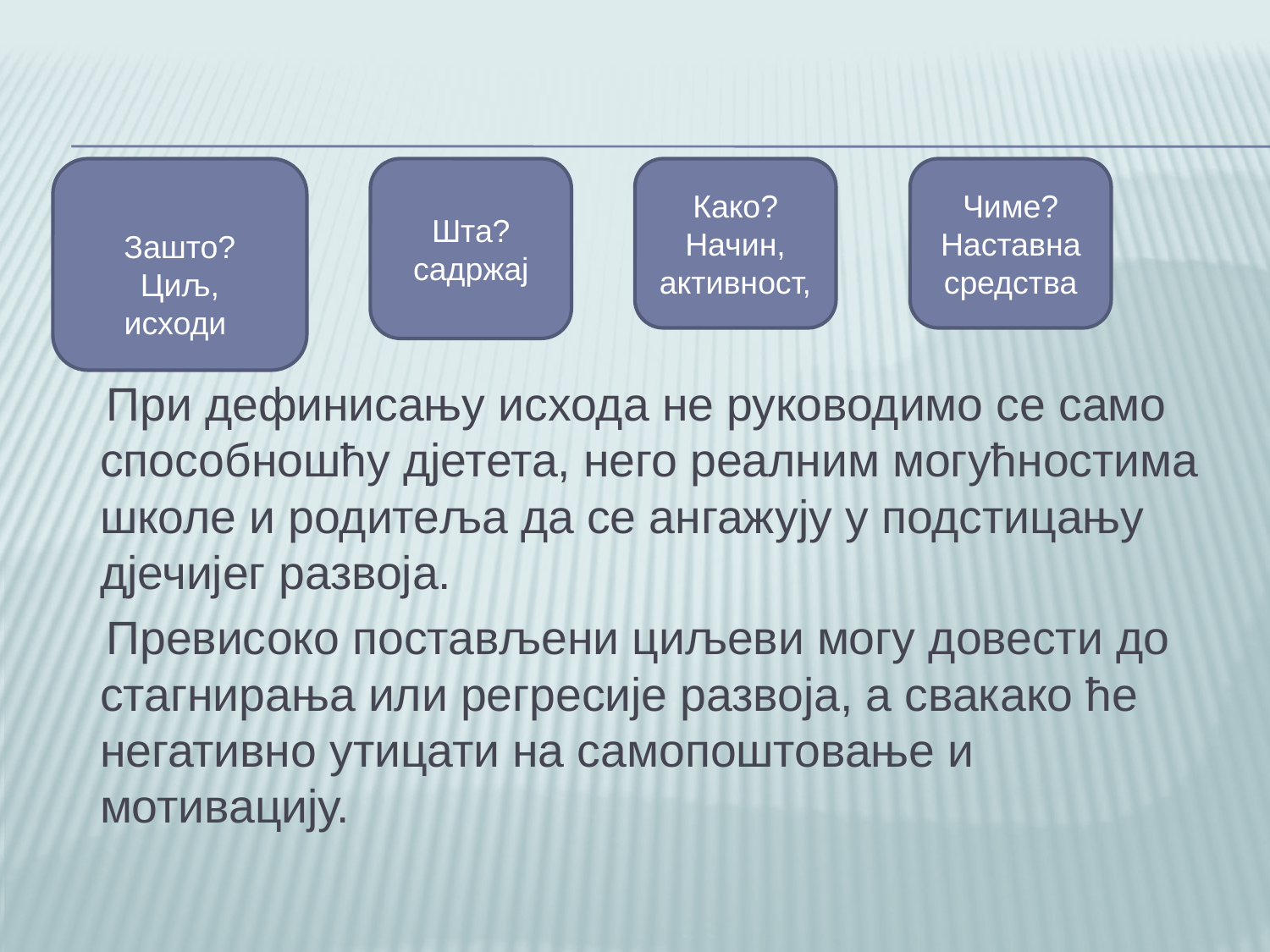

При дефинисању исхода не руководимо се само способношћу дјетета, него реалним могућностима школе и родитеља да се ангажују у подстицању дјечијег развоја.
    Превисоко постављени циљеви могу довести до стагнирања или регресије развоја, а свакако ће негативно утицати на самопоштовање и мотивацију.

Зашто?
Циљ,
исходи
Шта? садржај
Како? Начин, активност,
Чиме?
Наставна средства